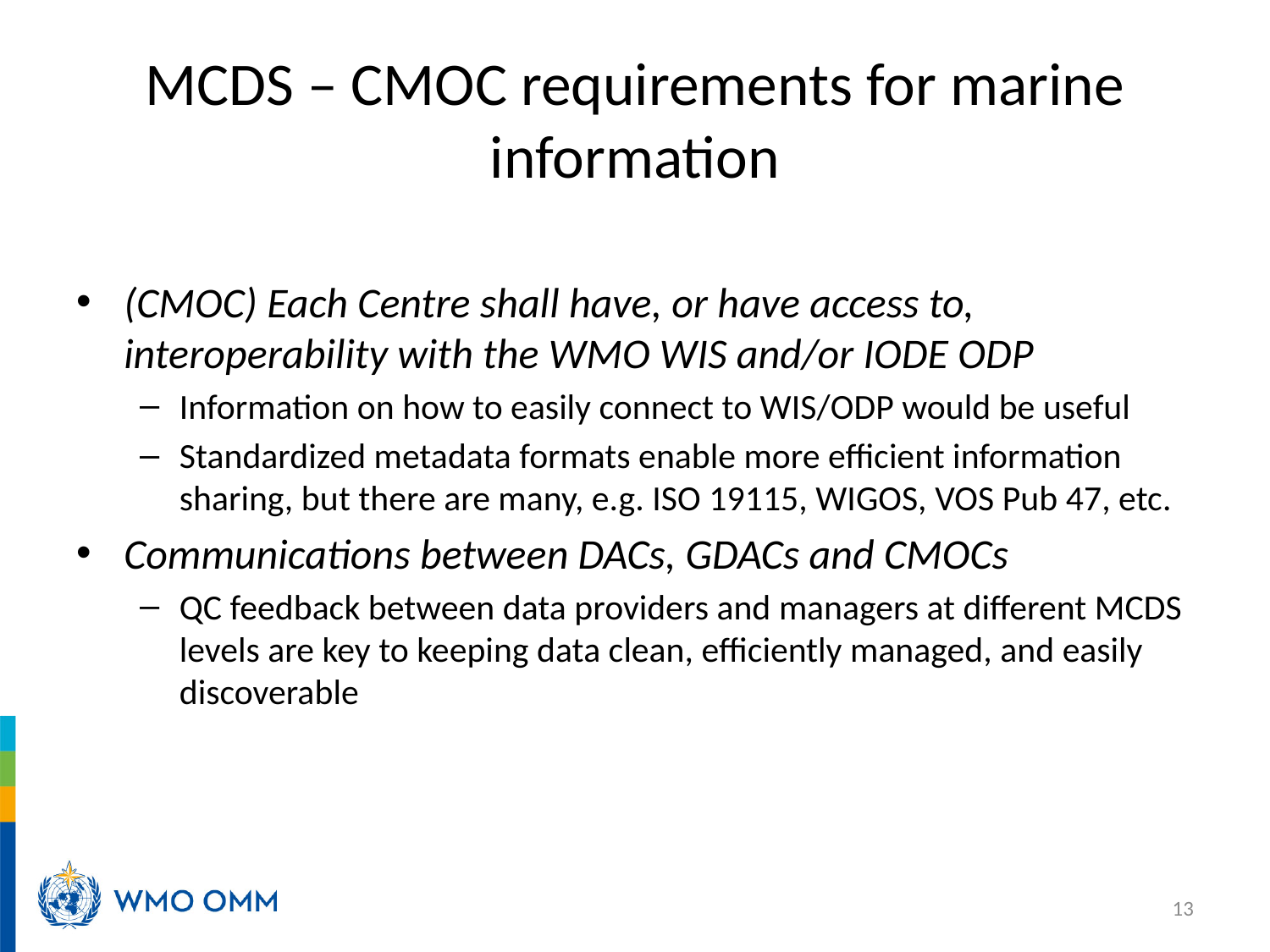

# MCDS – CMOC requirements for marine information
(CMOC) Each Centre shall have, or have access to, interoperability with the WMO WIS and/or IODE ODP
Information on how to easily connect to WIS/ODP would be useful
Standardized metadata formats enable more efficient information sharing, but there are many, e.g. ISO 19115, WIGOS, VOS Pub 47, etc.
Communications between DACs, GDACs and CMOCs
QC feedback between data providers and managers at different MCDS levels are key to keeping data clean, efficiently managed, and easily discoverable

13